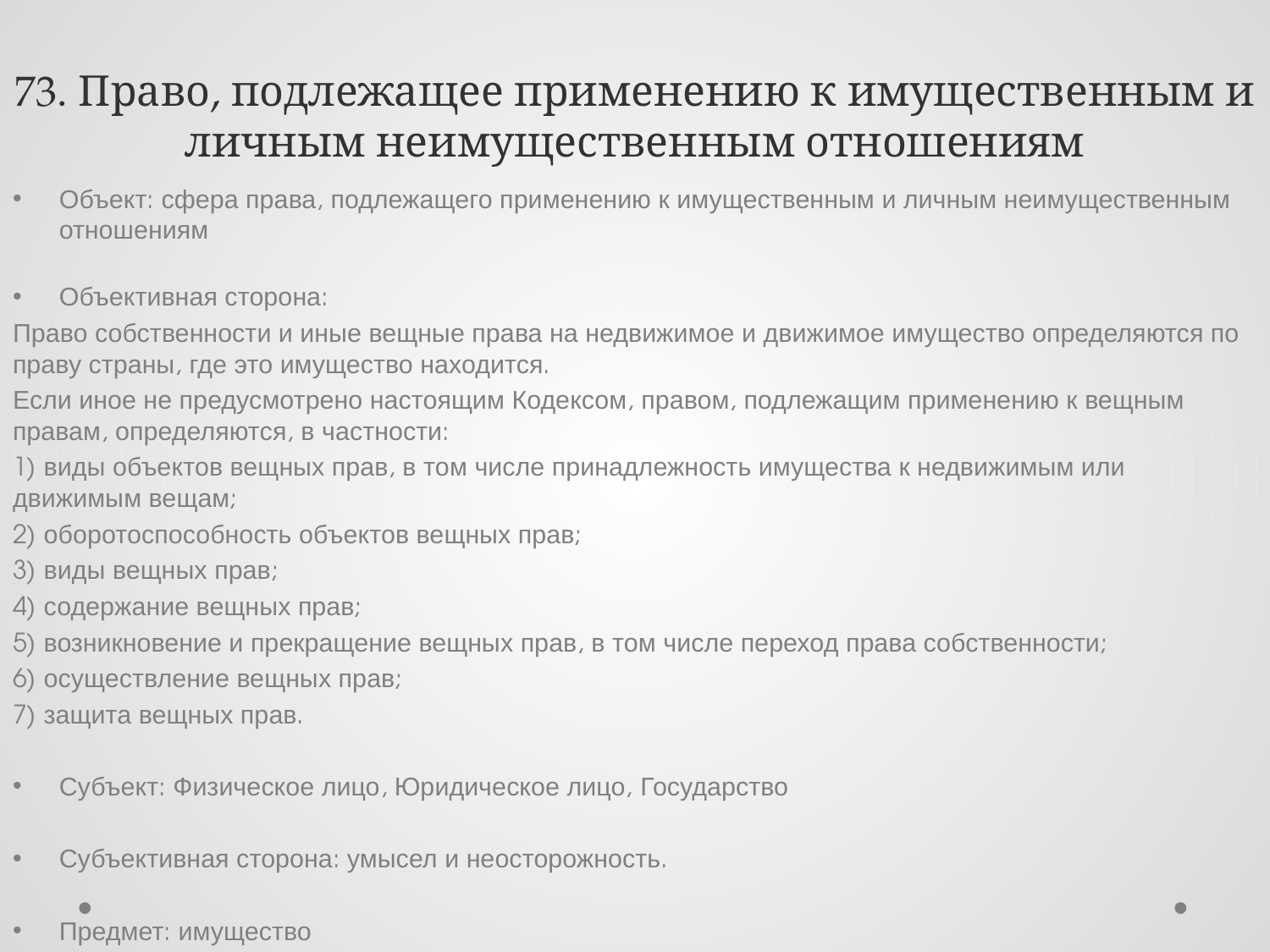

# 73. Право, подлежащее применению к имущественным и личным неимущественным отношениям
Объект: сфера права, подлежащего применению к имущественным и личным неимущественным отношениям
Объективная сторона:
Право собственности и иные вещные права на недвижимое и движимое имущество определяются по праву страны, где это имущество находится.
Если иное не предусмотрено настоящим Кодексом, правом, подлежащим применению к вещным правам, определяются, в частности:
1) виды объектов вещных прав, в том числе принадлежность имущества к недвижимым или движимым вещам;
2) оборотоспособность объектов вещных прав;
3) виды вещных прав;
4) содержание вещных прав;
5) возникновение и прекращение вещных прав, в том числе переход права собственности;
6) осуществление вещных прав;
7) защита вещных прав.

Субъект: Физическое лицо, Юридическое лицо, Государство

Субъективная сторона: умысел и неосторожность.

Предмет: имущество